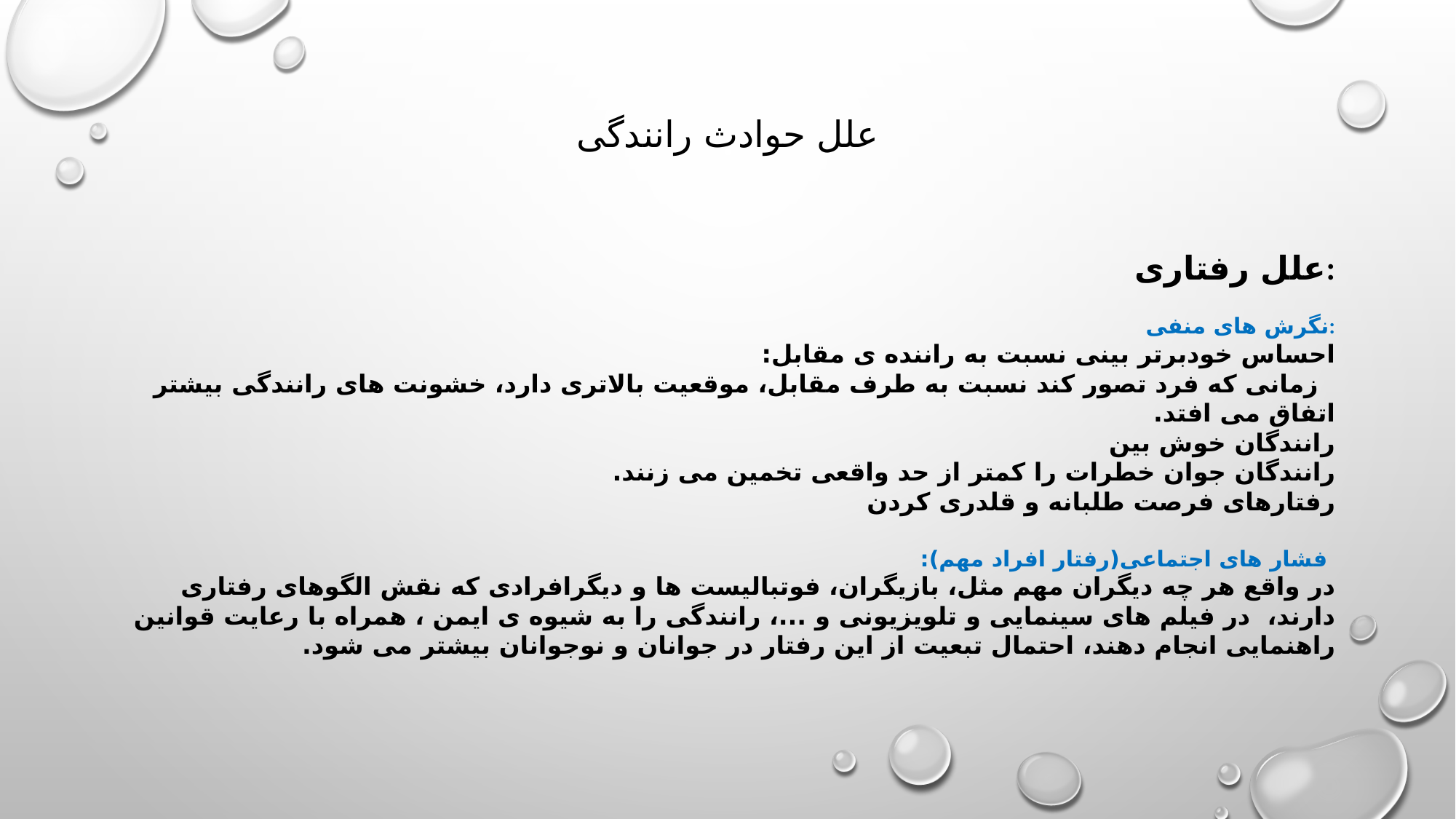

# علل حوادث رانندگی
علل رفتاری:

نگرش های منفی:
احساس خودبرتر بینی نسبت به راننده ی مقابل:
  زمانی که فرد تصور کند نسبت به طرف‌ مقابل، موقعیت بالاتری دارد، خشونت های رانندگی بیشتر اتفاق می افتد.
رانندگان خوش بین
رانندگان جوان خطرات را کمتر از حد واقعی تخمین می زنند.
رفتارهای فرصت طلبانه و قلدری کردن

 فشار های اجتماعی(رفتار افراد مهم):
در واقع هر چه دیگران مهم مثل، بازیگران، فوتبالیست ها و دیگرافرادی که نقش الگوهای رفتاری دارند،  در فیلم های سینمایی و تلویزیونی و ...، رانندگی را به شیوه ی ایمن ، همراه با رعایت قوانین راهنمایی انجام دهند، احتمال تبعیت از این رفتار در جوانان و نوجوانان بیشتر می شود.